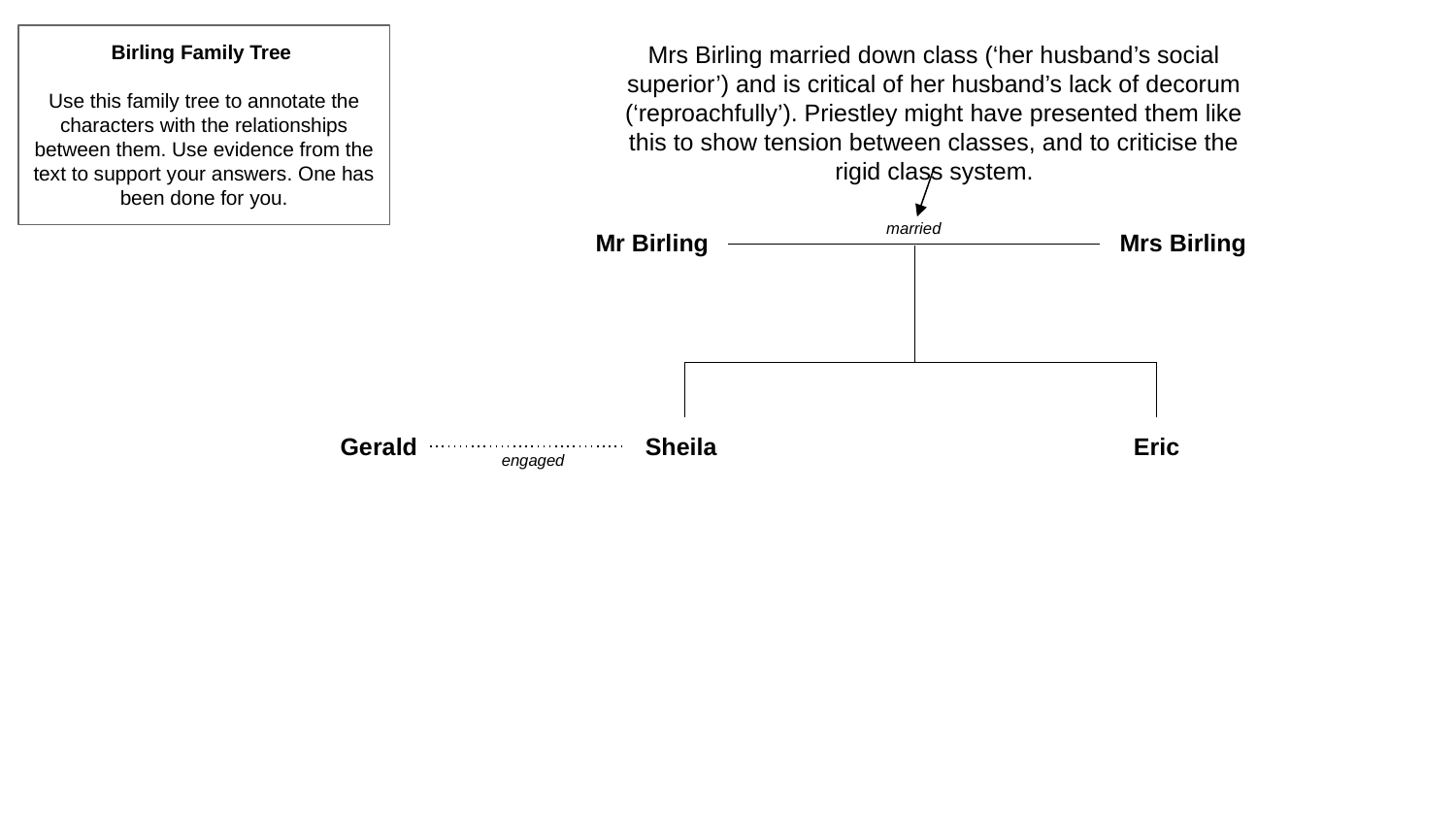

Birling Family Tree

Use this family tree to annotate the characters with the relationships between them. Use evidence from the text to support your answers. One has been done for you.
Mrs Birling married down class (‘her husband’s social superior’) and is critical of her husband’s lack of decorum (‘reproachfully’). Priestley might have presented them like this to show tension between classes, and to criticise the rigid class system.
married
Mr Birling
Mrs Birling
Gerald
Sheila
Eric
engaged